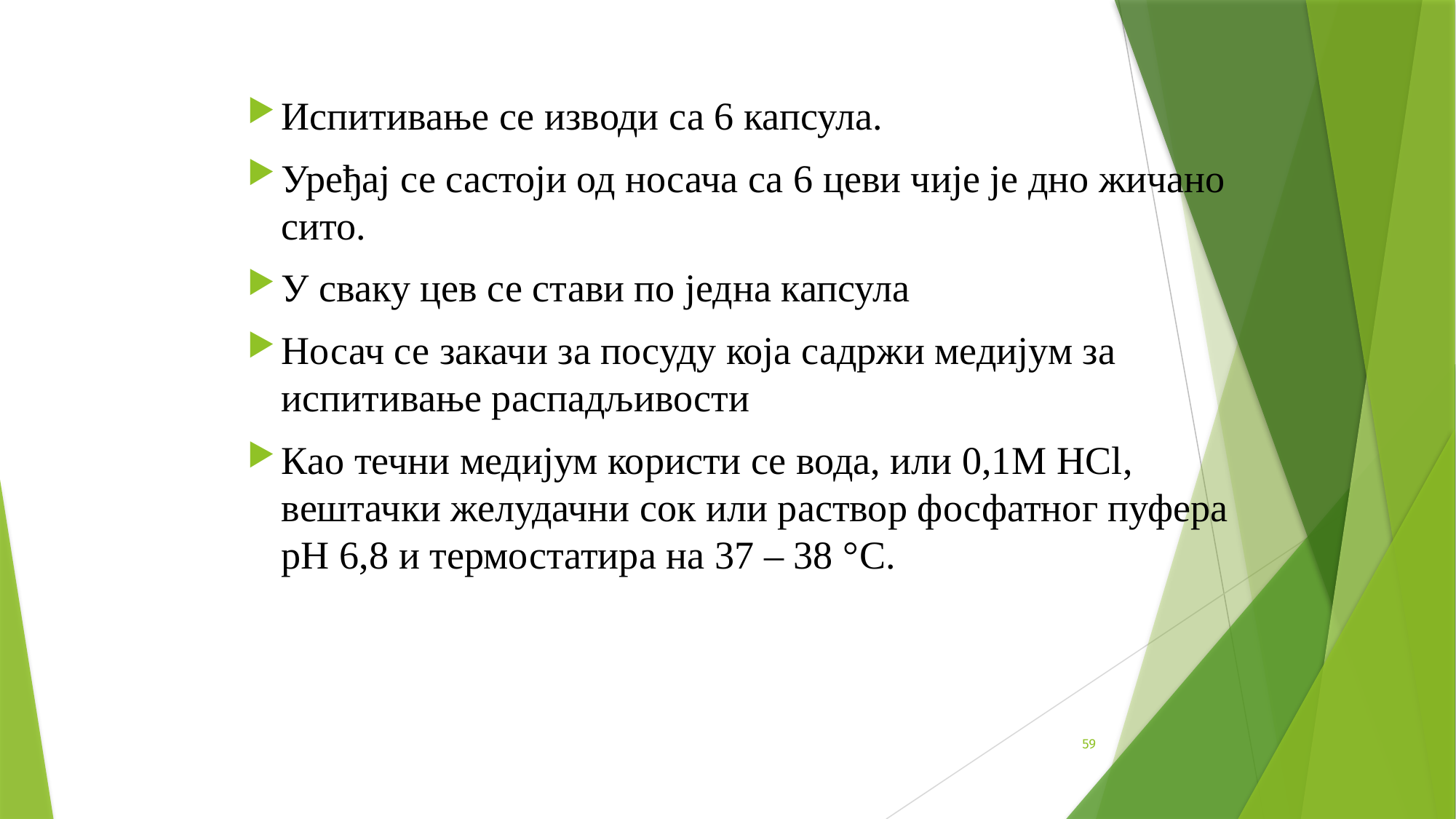

Испитивање се изводи са 6 капсула.
Уређај се састоји од носача са 6 цеви чије је дно жичано сито.
У сваку цев се стави по једна капсула
Носач се закачи за посуду која садржи медијум за испитивање распадљивости
Као течни медијум користи се вода, или 0,1М HCl, вештачки желудачни сок или раствор фосфатног пуфера pH 6,8 и термостатира на 37 – 38 °C.
59